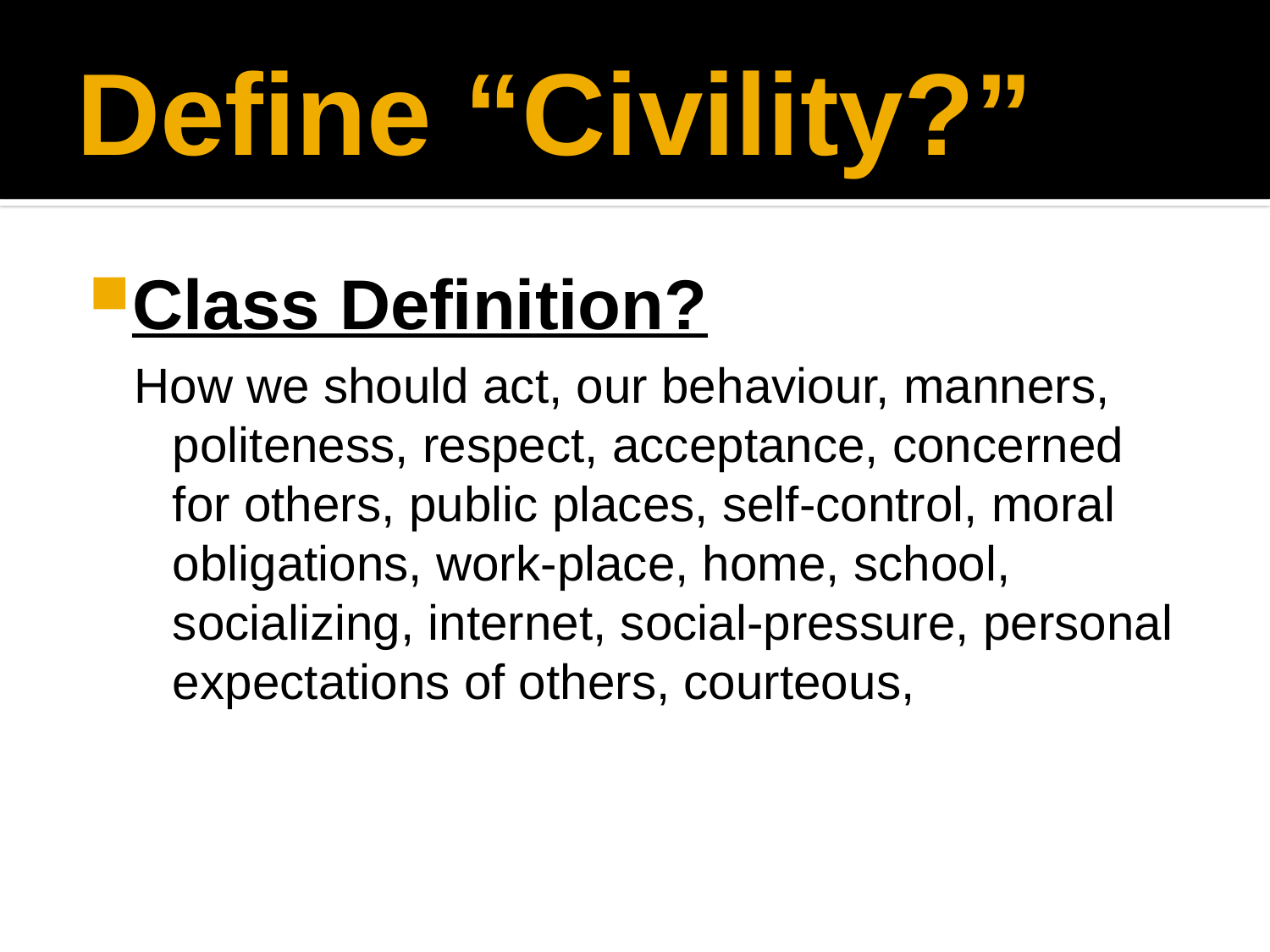

# Define “Civility?”
Class Definition?
How we should act, our behaviour, manners, politeness, respect, acceptance, concerned for others, public places, self-control, moral obligations, work-place, home, school, socializing, internet, social-pressure, personal expectations of others, courteous,